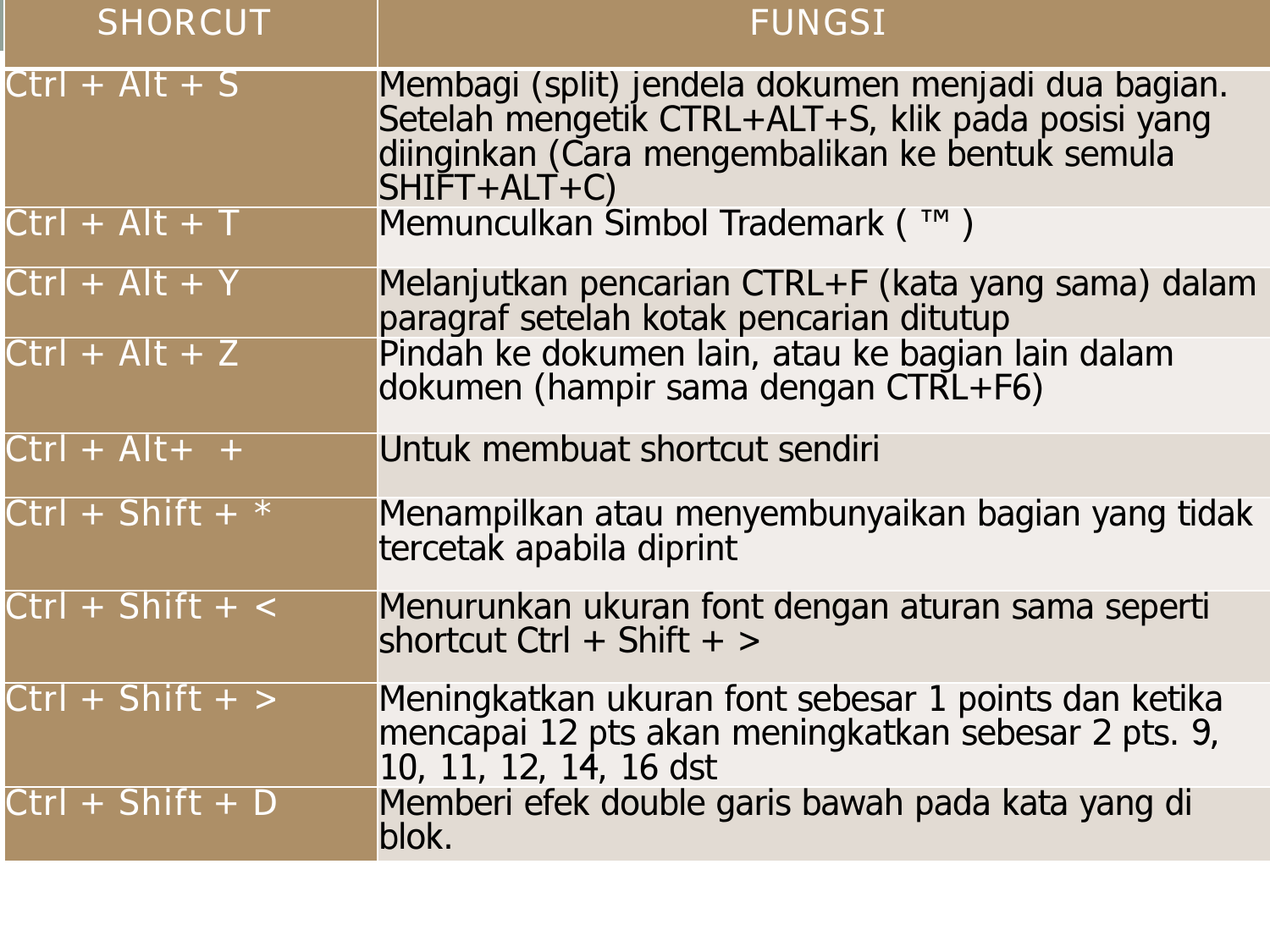

| SHORCUT | FUNGSI |
| --- | --- |
| Ctrl + Alt + S | Membagi (split) jendela dokumen menjadi dua bagian. Setelah mengetik CTRL+ALT+S, klik pada posisi yang diinginkan (Cara mengembalikan ke bentuk semula SHIFT+ALT+C) |
| Ctrl + Alt + T | Memunculkan Simbol Trademark ( ™ ) |
| Ctrl + Alt + Y | Melanjutkan pencarian CTRL+F (kata yang sama) dalam paragraf setelah kotak pencarian ditutup |
| Ctrl + Alt + Z | Pindah ke dokumen lain, atau ke bagian lain dalam dokumen (hampir sama dengan CTRL+F6) |
| Ctrl + Alt+ + | Untuk membuat shortcut sendiri |
| Ctrl + Shift + \* | Menampilkan atau menyembunyaikan bagian yang tidak tercetak apabila diprint |
| Ctrl + Shift + < | Menurunkan ukuran font dengan aturan sama seperti shortcut Ctrl + Shift + > |
| Ctrl + Shift + > | Meningkatkan ukuran font sebesar 1 points dan ketika mencapai 12 pts akan meningkatkan sebesar 2 pts. 9, 10, 11, 12, 14, 16 dst |
| Ctrl + Shift + D | Memberi efek double garis bawah pada kata yang di blok. |